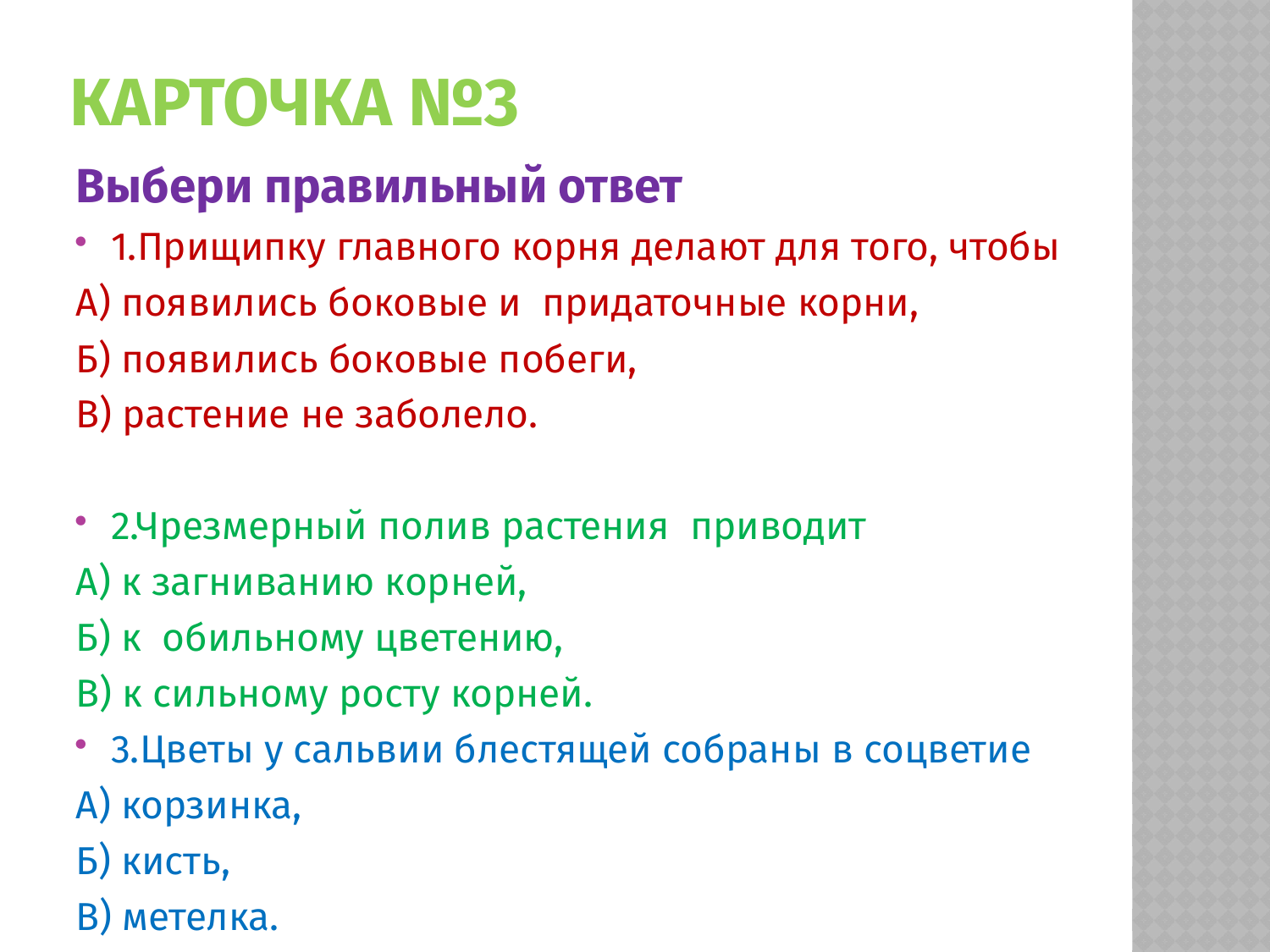

# Карточка №3
Выбери правильный ответ
1.Прищипку главного корня делают для того, чтобы
А) появились боковые и  придаточные корни,
Б) появились боковые побеги,
В) растение не заболело.

2.Чрезмерный полив растения  приводит
А) к загниванию корней,
Б) к  обильному цветению,
В) к сильному росту корней.
3.Цветы у сальвии блестящей собраны в соцветие
А) корзинка,
Б) кисть,
В) метелка.